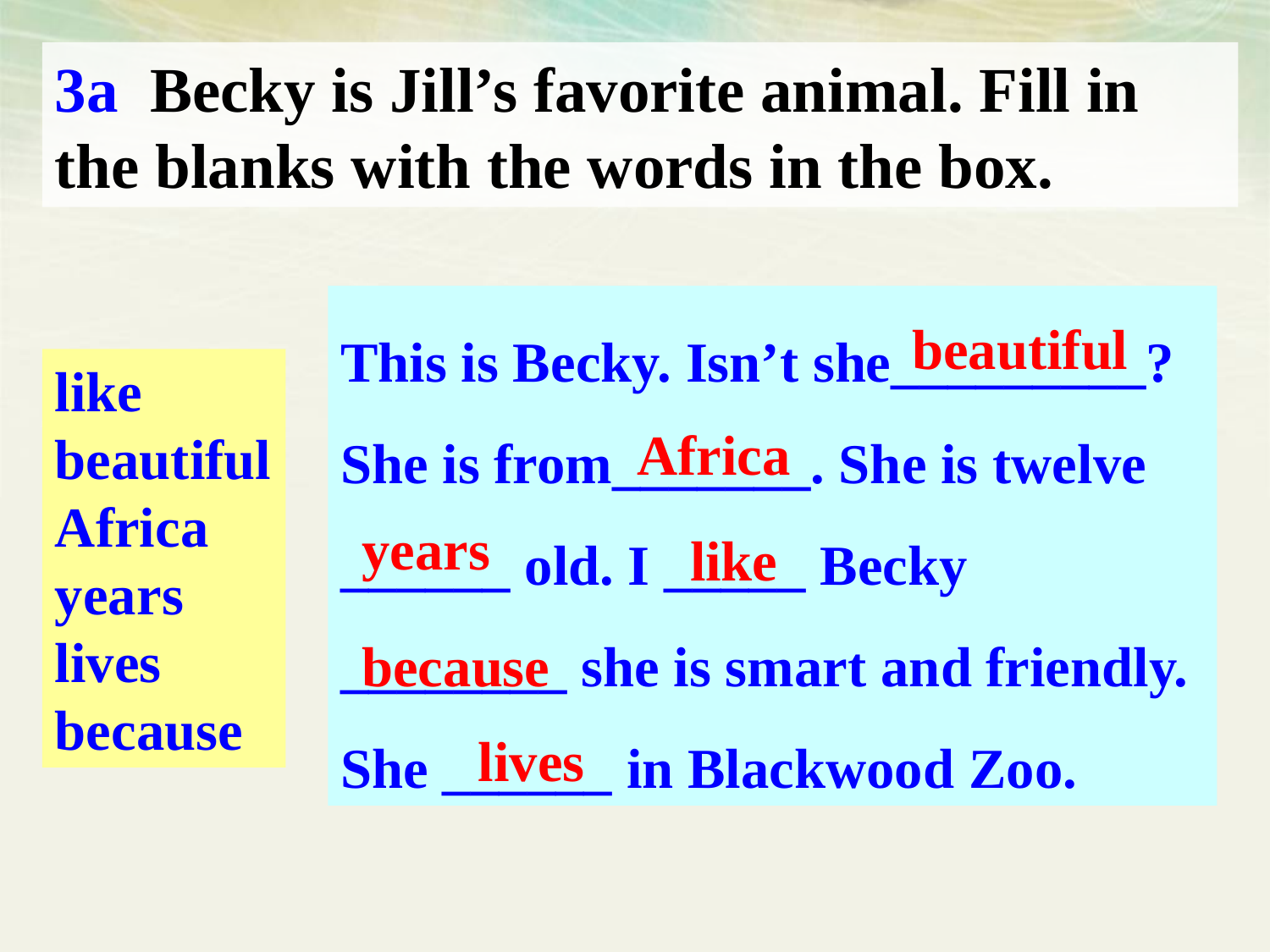

3a  Becky is Jill’s favorite animal. Fill in the blanks with the words in the box.
This is Becky. Isn’t she_________? She is from_______. She is twelve ______ old. I _____ Becky ________ she is smart and friendly. She ______ in Blackwood Zoo.
beautiful
like       beautiful
Africa
years
lives
because
Africa
years
like
because
lives